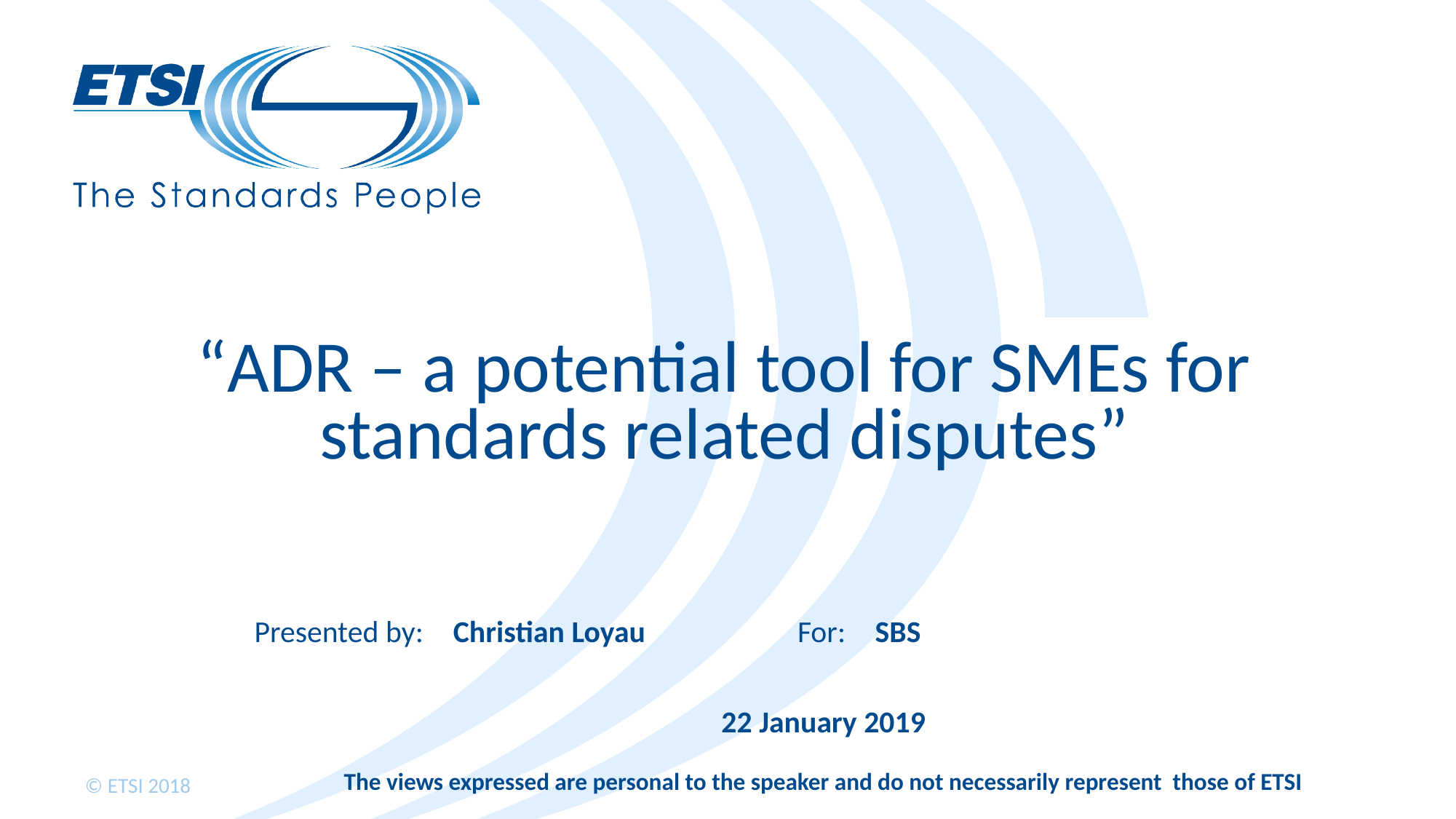

# “ADR – a potential tool for SMEs for standards related disputes”
Christian Loyau
SBS
22 January 2019
The views expressed are personal to the speaker and do not necessarily represent  those of ETSI